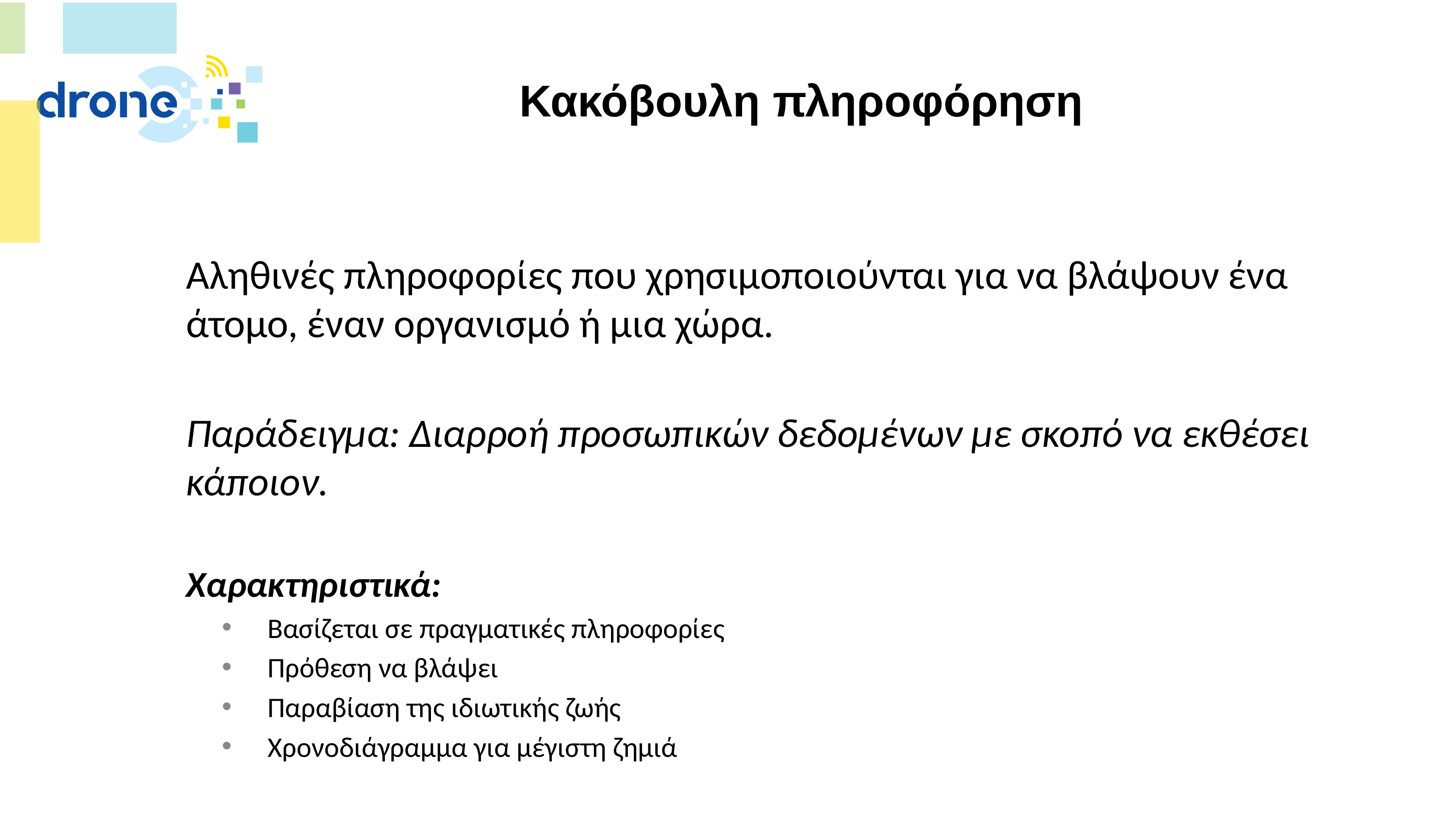

# Κακόβουλη πληροφόρηση

Αληθινές πληροφορίες που χρησιμοποιούνται για να βλάψουν ένα άτομο, έναν οργανισμό ή μια χώρα.

Παράδειγμα: Διαρροή προσωπικών δεδομένων με σκοπό να εκθέσει κάποιον.

Χαρακτηριστικά:
Βασίζεται σε πραγματικές πληροφορίες
Πρόθεση να βλάψει
Παραβίαση της ιδιωτικής ζωής
Χρονοδιάγραμμα για μέγιστη ζημιά